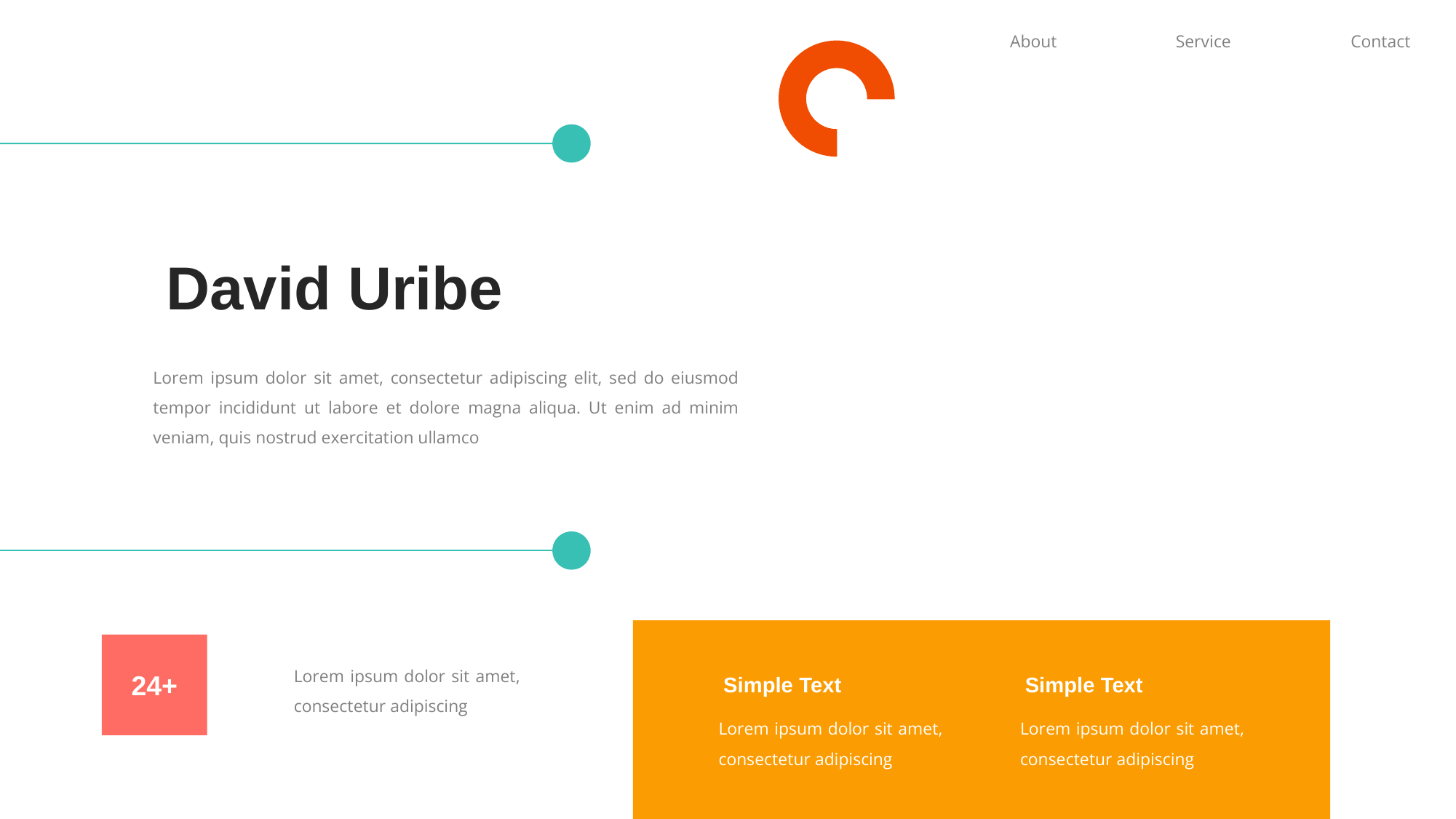

About
Service
Contact

David Uribe
Lorem ipsum dolor sit amet, consectetur adipiscing elit, sed do eiusmod tempor incididunt ut labore et dolore magna aliqua. Ut enim ad minim veniam, quis nostrud exercitation ullamco

Lorem ipsum dolor sit amet, consectetur adipiscing
24+
Simple Text
Simple Text
Lorem ipsum dolor sit amet, consectetur adipiscing
Lorem ipsum dolor sit amet, consectetur adipiscing